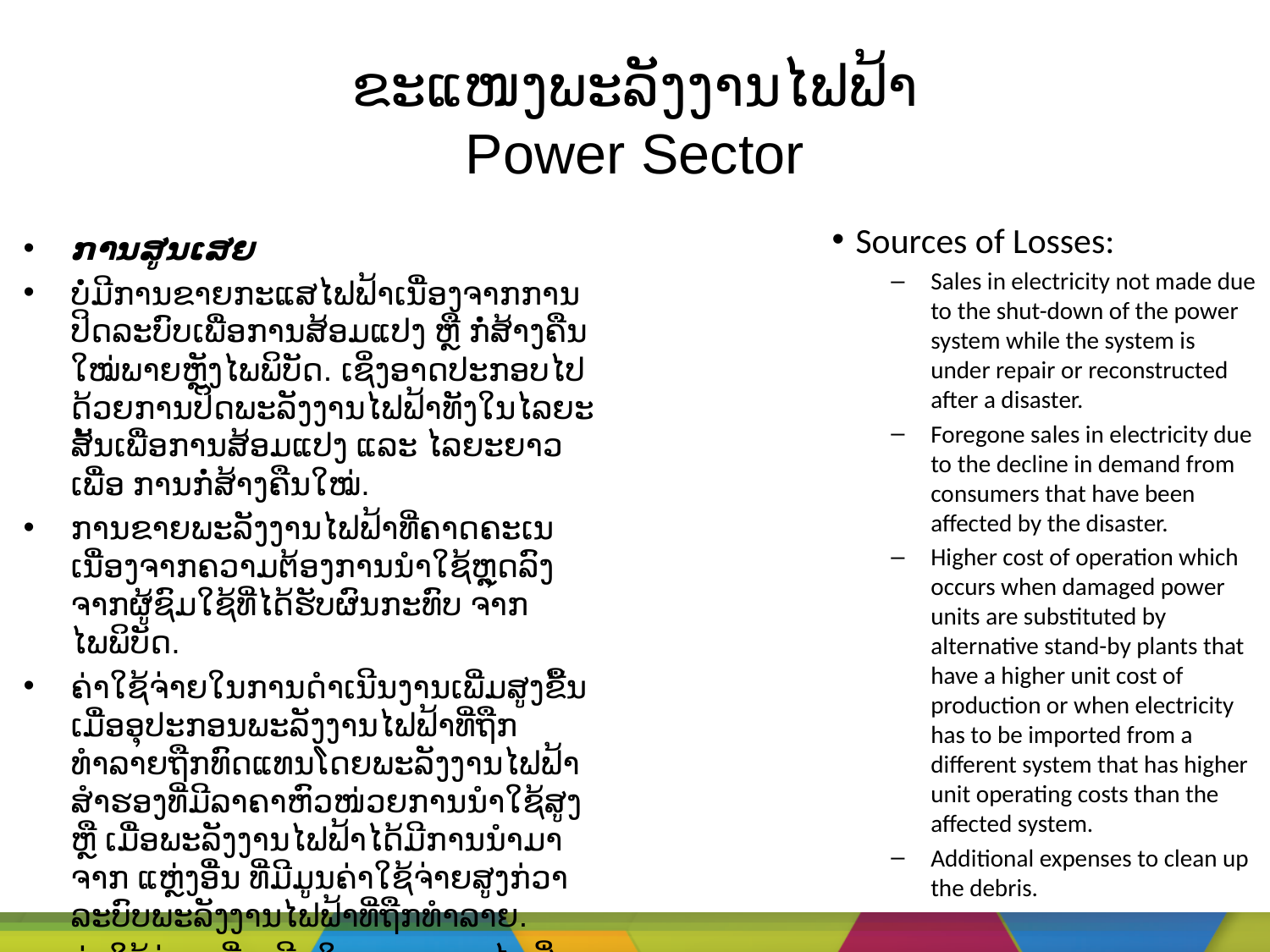

# ຂະແໜງພະລັງງານໄຟຟ້າ Power Sector
Sources of Losses:
Sales in electricity not made due to the shut-down of the power system while the system is under repair or reconstructed after a disaster.
Foregone sales in electricity due to the decline in demand from consumers that have been affected by the disaster.
Higher cost of operation which occurs when damaged power units are substituted by alternative stand-by plants that have a higher unit cost of production or when electricity has to be imported from a different system that has higher unit operating costs than the affected system.
Additional expenses to clean up the debris.

ການສູນເສຍ
ບໍ່ມີການຂາຍກະແສໄຟຟ້າເນື່ອງຈາກການປິດລະບົບເພື່ອການສ້ອມແປງ ຫຼື ກໍ່ສ້າງຄືນໃໝ່ພາຍຫຼັງໄພພິບັດ. ເຊິ່ງອາດປະກອບໄປດ້ວຍການປິດພະລັງງານໄຟຟ້າທັງໃນໄລຍະສັ້ນເພື່ອການສ້ອມແປງ ແລະ ໄລຍະຍາວເພື່ອ ການກໍ່ສ້າງຄືນໃໝ່.
ການຂາຍພະລັງງານໄຟຟ້າທີ່ຄາດຄະເນເນື່ອງຈາກຄວາມຕ້ອງການນຳໃຊ້ຫຼຸດລົງຈາກຜູ້ຊົມໃຊ້ທີ່ໄດ້ຮັບຜົນກະທົບ ຈາກໄພພິບັດ.
ຄ່າໃຊ້ຈ່າຍໃນການດຳເນີນງານເພີ່ມສູງຂື້ນເມື່ອອຸປະກອນພະລັງງານໄຟຟ້າທີ່ຖືກທຳລາຍຖືກທົດແທນໂດຍພະລັງງານໄຟຟ້າສຳຮອງທີ່ມີລາຄາຫົວໜ່ວຍການນຳໃຊ້ສູງ ຫຼື ເມື່ອພະລັງງານໄຟຟ້າໄດ້ມີການນຳມາຈາກ ແຫຼ່ງອື່ນ ທີ່ມີມູນຄ່າໃຊ້ຈ່າຍສູງກ່ວາລະບົບພະລັງງານໄຟຟ້າທີ່ຖືກທຳລາຍ.
ຄ່າໃຊ້ຈ່າຍເພີ່ມເຕີມໃນການອະນາໄມສິ່ງເສດເຫຼືອ.